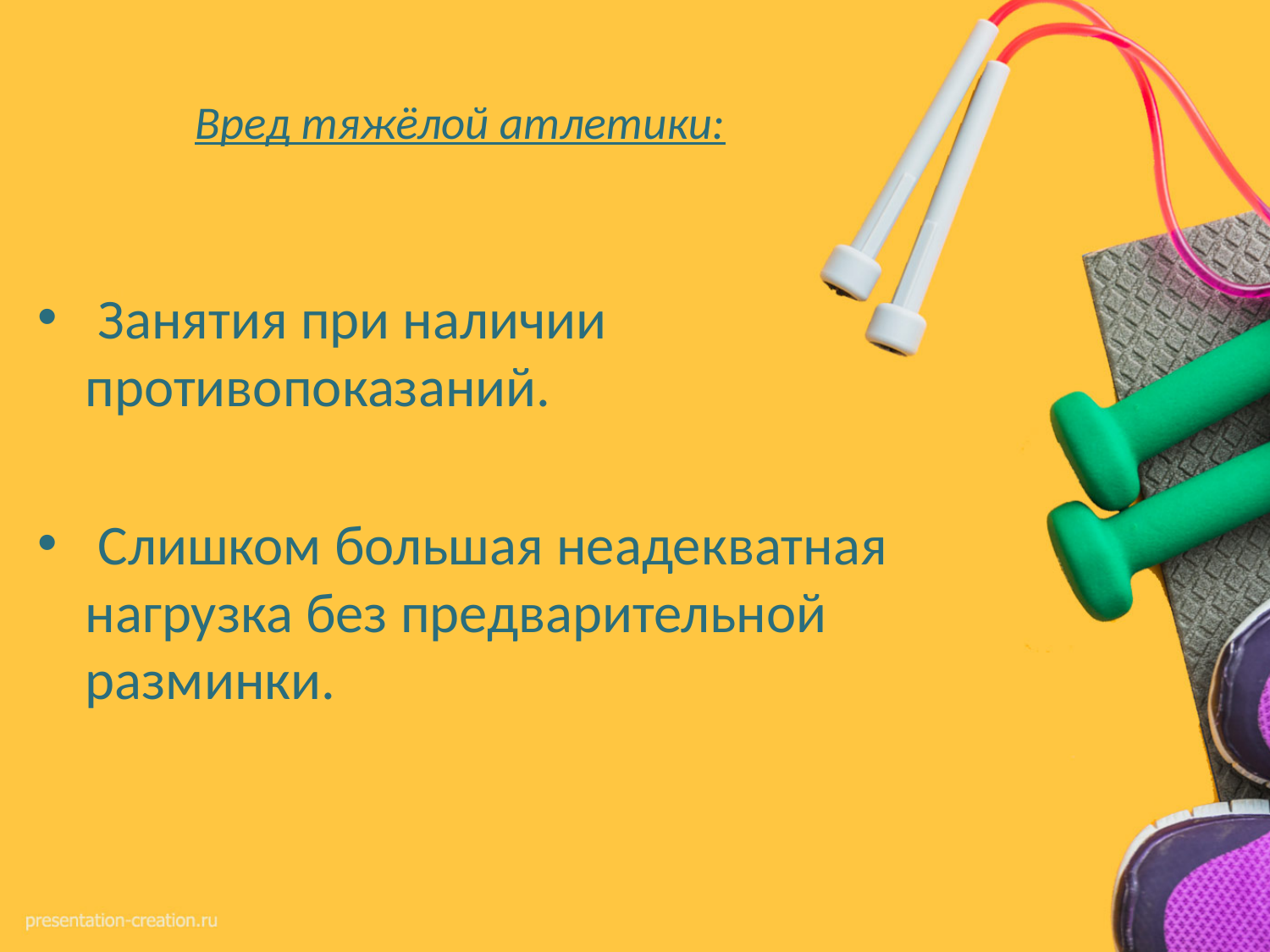

# Вред тяжёлой атлетики:
 Занятия при наличии противопоказаний.

 Слишком большая неадекватная нагрузка без предварительной разминки.